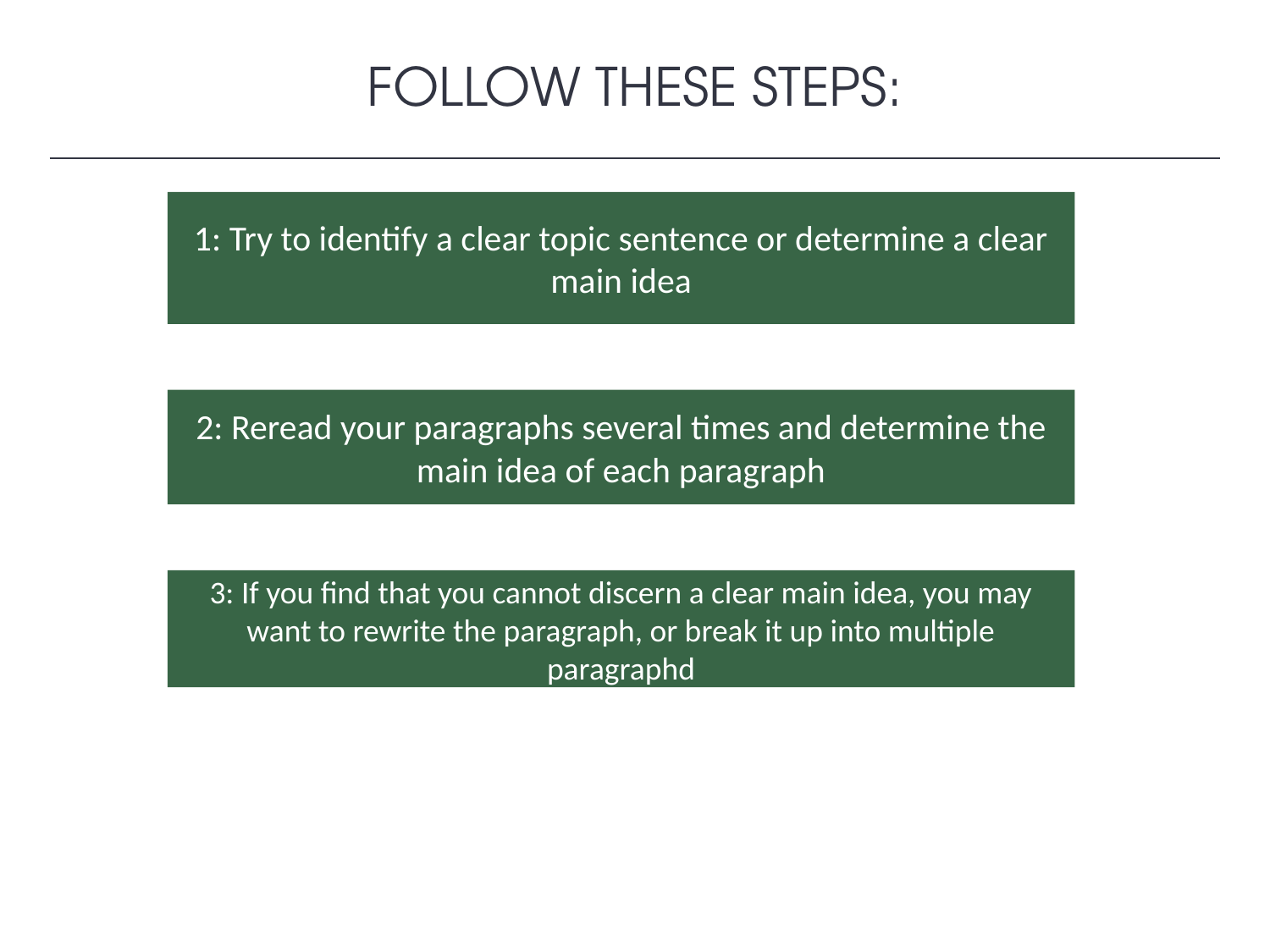

FOLLOW THESE STEPS:
HAWKES LEARNING
1: Try to identify a clear topic sentence or determine a clear main idea
2: Reread your paragraphs several times and determine the main idea of each paragraph
3: If you find that you cannot discern a clear main idea, you may want to rewrite the paragraph, or break it up into multiple paragraphd